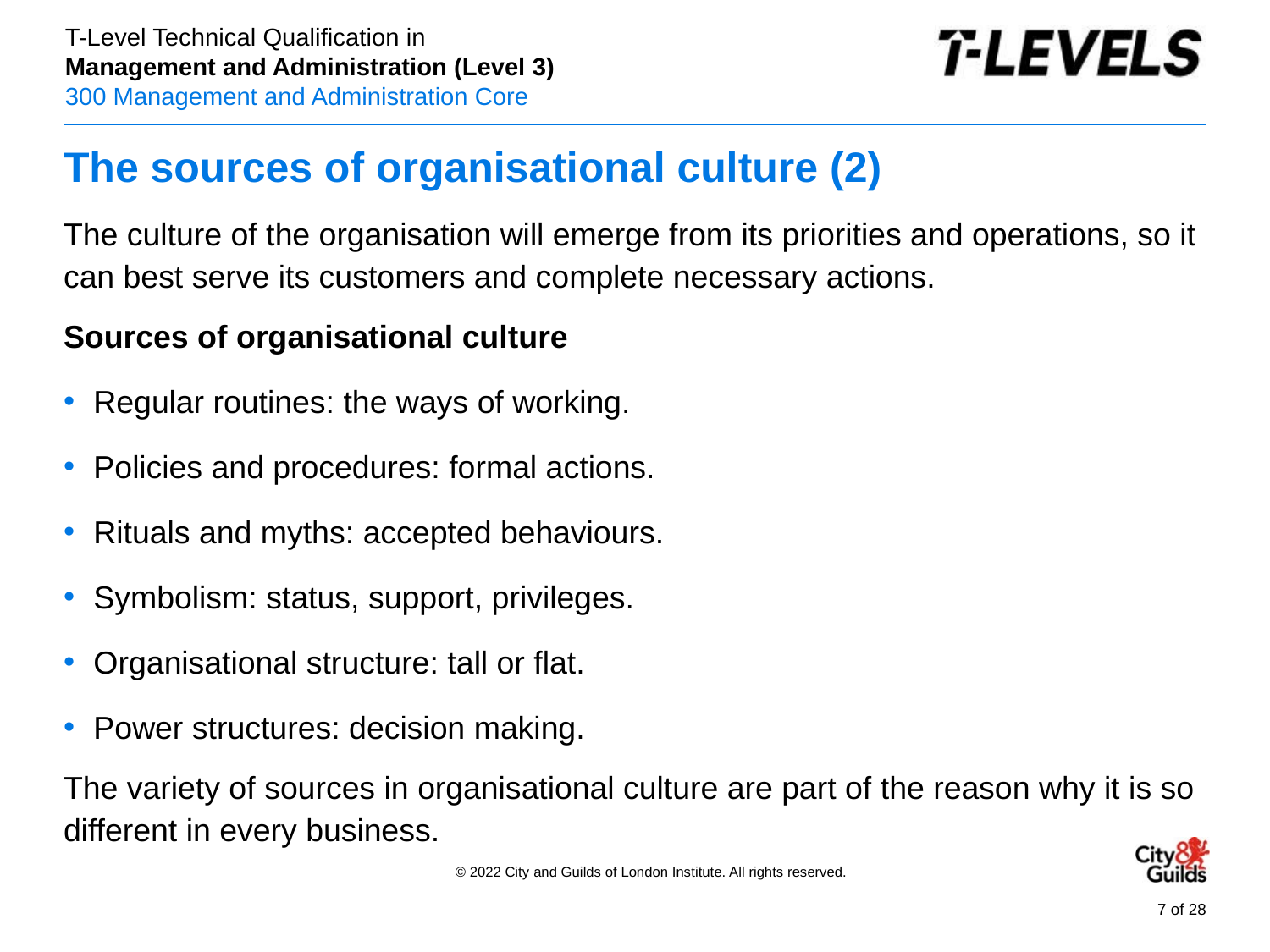

# The sources of organisational culture (2)
The culture of the organisation will emerge from its priorities and operations, so it can best serve its customers and complete necessary actions.
Sources of organisational culture
Regular routines: the ways of working.
Policies and procedures: formal actions.
Rituals and myths: accepted behaviours.
Symbolism: status, support, privileges.
Organisational structure: tall or flat.
Power structures: decision making.
The variety of sources in organisational culture are part of the reason why it is so different in every business.